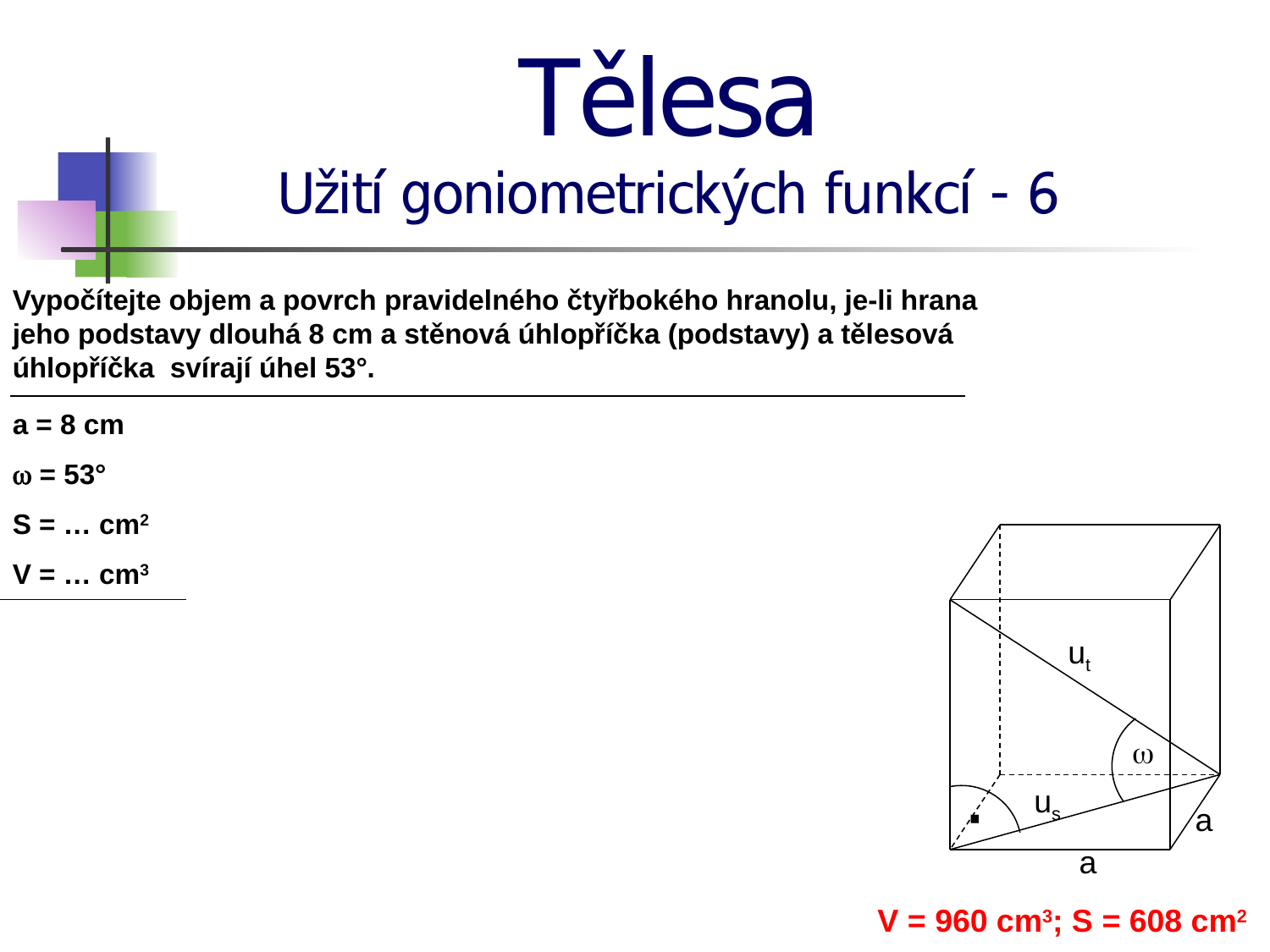

Tělesa
Užití goniometrických funkcí - 6
Vypočítejte objem a povrch pravidelného čtyřbokého hranolu, je-li hrana jeho podstavy dlouhá 8 cm a stěnová úhlopříčka (podstavy) a tělesová úhlopříčka  svírají úhel 53°.
a = 8 cm
ω = 53°
S = … cm2
V = … cm3
ut

ω
us
·

a
a
V = 960 cm3; S = 608 cm2